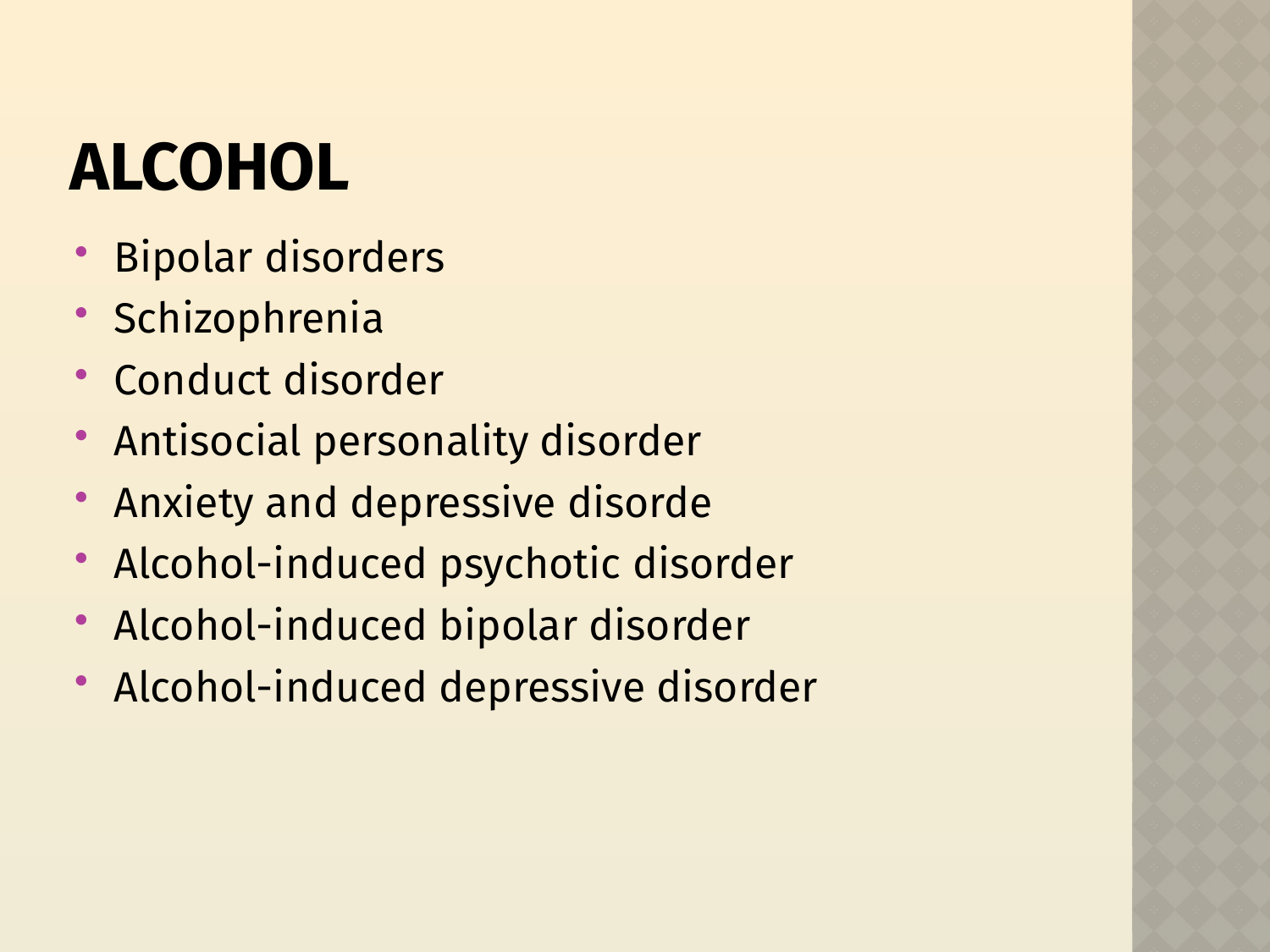

# Alcohol
Bipolar disorders
Schizophrenia
Conduct disorder
Antisocial personality disorder
Anxiety and depressive disorde
Alcohol-induced psychotic disorder
Alcohol-induced bipolar disorder
Alcohol-induced depressive disorder